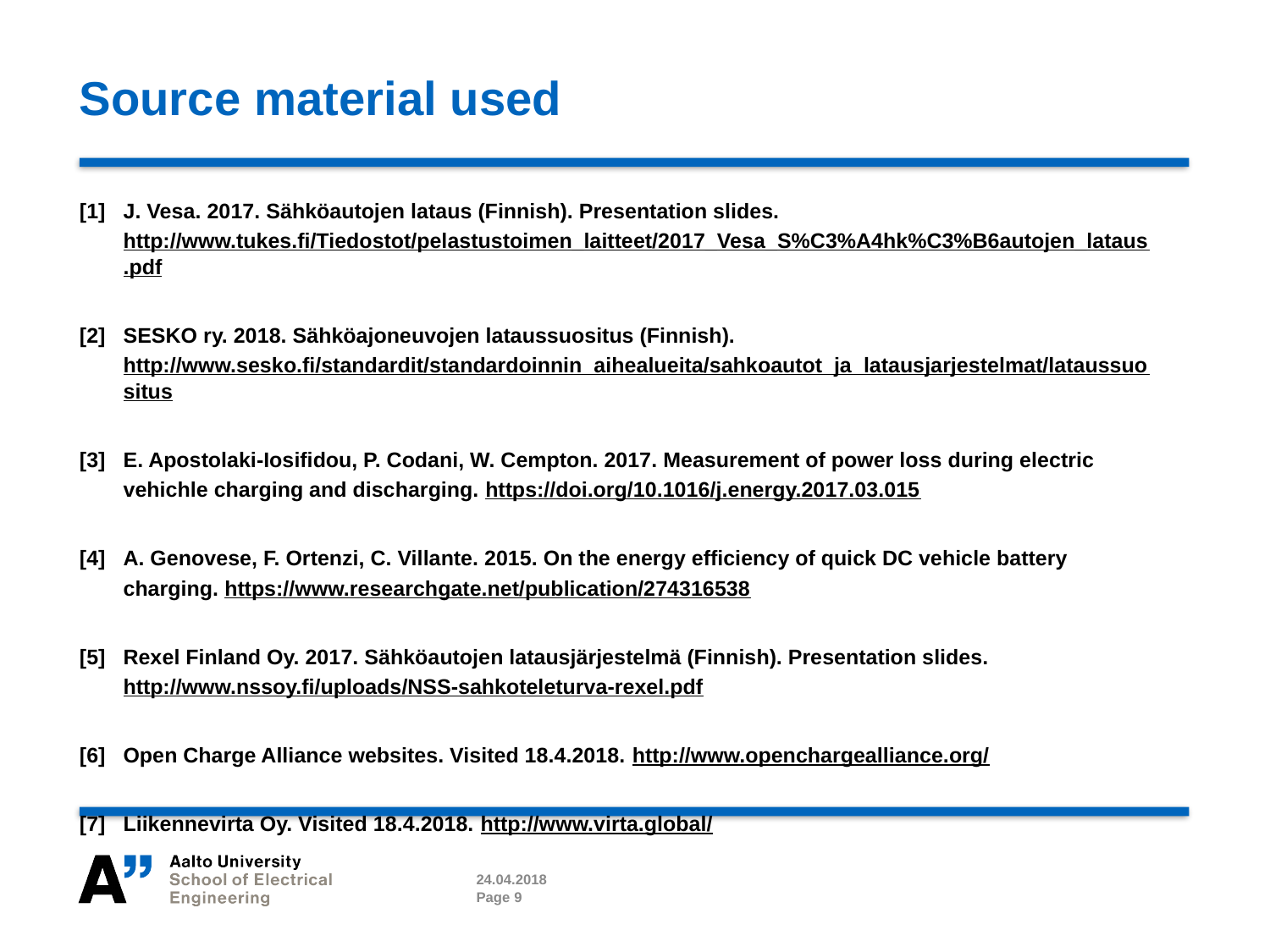

# Source material used
[1]	J. Vesa. 2017. Sähköautojen lataus (Finnish). Presentation slides. http://www.tukes.fi/Tiedostot/pelastustoimen_laitteet/2017_Vesa_S%C3%A4hk%C3%B6autojen_lataus.pdf

[2]	SESKO ry. 2018. Sähköajoneuvojen lataussuositus (Finnish). http://www.sesko.fi/standardit/standardoinnin_aihealueita/sahkoautot_ja_latausjarjestelmat/lataussuositus

[3]	E. Apostolaki-Iosifidou, P. Codani, W. Cempton. 2017. Measurement of power loss during electric vehichle charging and discharging. https://doi.org/10.1016/j.energy.2017.03.015

[4]	A. Genovese, F. Ortenzi, C. Villante. 2015. On the energy efficiency of quick DC vehicle battery charging. https://www.researchgate.net/publication/274316538

[5]	Rexel Finland Oy. 2017. Sähköautojen latausjärjestelmä (Finnish). Presentation slides. http://www.nssoy.fi/uploads/NSS-sahkoteleturva-rexel.pdf

[6]	Open Charge Alliance websites. Visited 18.4.2018. http://www.openchargealliance.org/

[7]	Liikennevirta Oy. Visited 18.4.2018. http://www.virta.global/

24.04.2018
Page 9